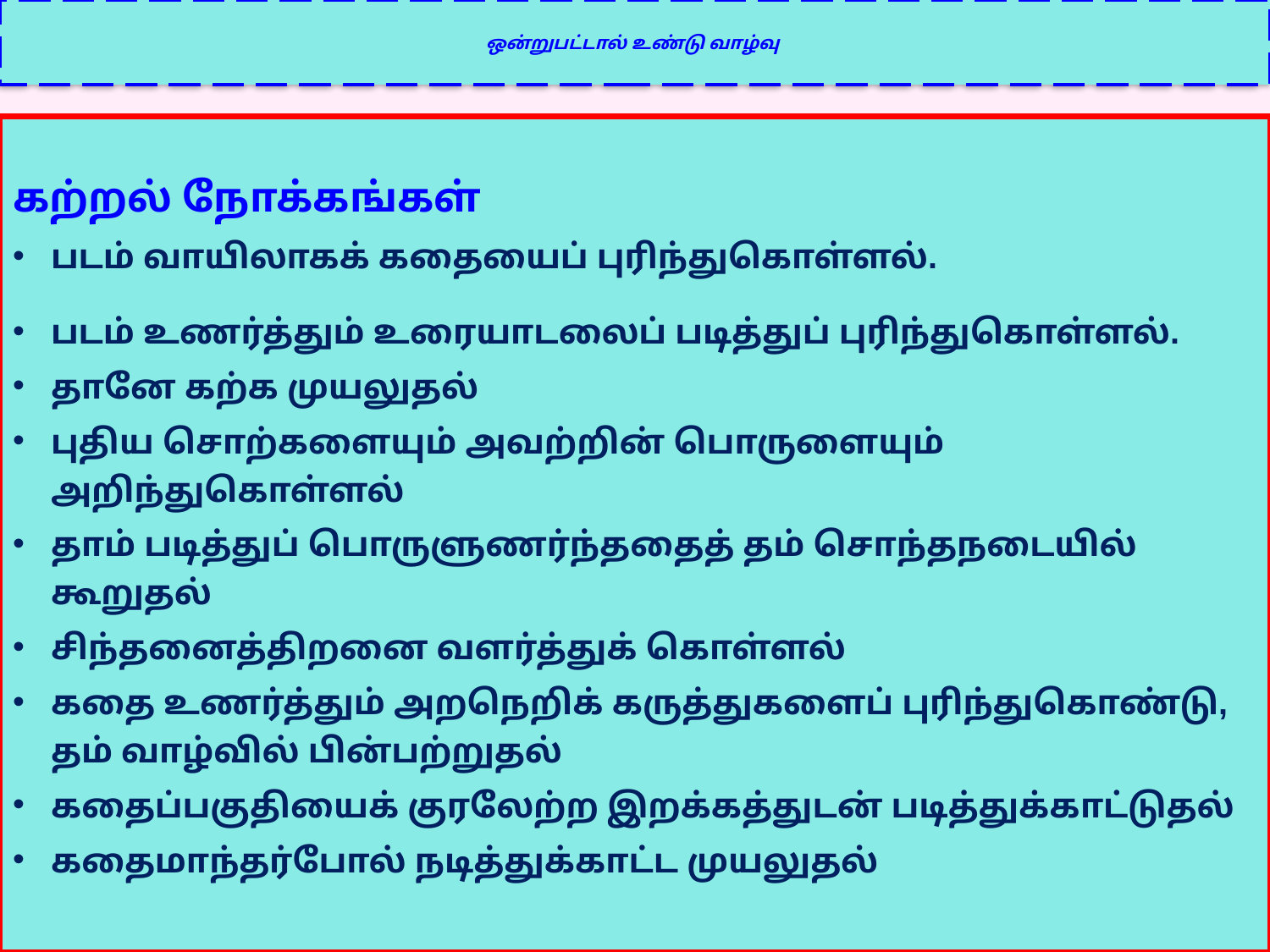

# ஒன்றுபட்டால் உண்டு வாழ்வு

கற்றல் நோக்கங்கள்
படம் வாயிலாகக் கதையைப் புரிந்துகொள்ளல்.
படம் உணர்த்தும் உரையாடலைப் படித்துப் புரிந்துகொள்ளல்.
தானே கற்க முயலுதல்
புதிய சொற்களையும் அவற்றின் பொருளையும் அறிந்துகொள்ளல்
தாம் படித்துப் பொருளுணர்ந்ததைத் தம் சொந்தநடையில் கூறுதல்
சிந்தனைத்திறனை வளர்த்துக் கொள்ளல்
கதை உணர்த்தும் அறநெறிக் கருத்துகளைப் புரிந்துகொண்டு, தம் வாழ்வில் பின்பற்றுதல்
கதைப்பகுதியைக் குரலேற்ற இறக்கத்துடன் படித்துக்காட்டுதல்
கதைமாந்தர்போல் நடித்துக்காட்ட முயலுதல்